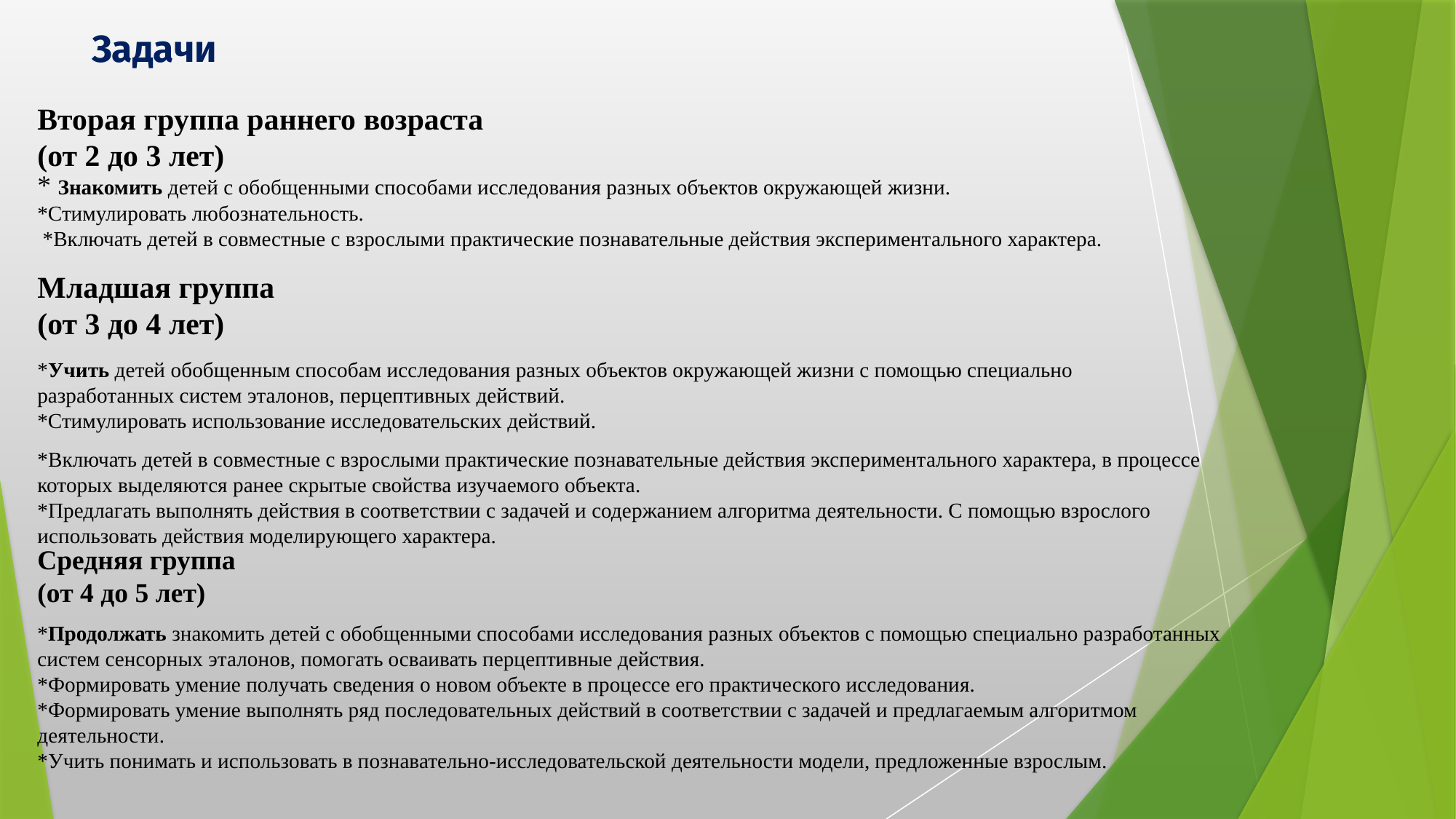

# Задачи
Вторая группа раннего возраста
(от 2 до 3 лет)
* Знакомить детей с обобщенными способами исследования разных объектов окружающей жизни.
*Стимулировать любознательность.
 *Включать детей в совместные с взрослыми практические познавательные действия экспериментального характера.
Младшая группа
(от 3 до 4 лет)
*Учить детей обобщенным способам исследования разных объектов окружающей жизни с помощью специально разработанных систем эталонов, перцептивных действий.
*Стимулировать использование исследовательских действий.
*Включать детей в совместные с взрослыми практические познавательные действия экспериментального характера, в процессе которых выделяются ранее скрытые свойства изучаемого объекта.
*Предлагать выполнять действия в соответствии с задачей и содержанием алгоритма деятельности. С помощью взрослого использовать действия моделирующего характера.
Средняя группа
(от 4 до 5 лет)
*Продолжать знакомить детей с обобщенными способами исследования разных объектов с помощью специально разработанных систем сенсорных эталонов, помогать осваивать перцептивные действия.
*Формировать умение получать сведения о новом объекте в процессе его практического исследования.
*Формировать умение выполнять ряд последовательных действий в соответствии с задачей и предлагаемым алгоритмом деятельности.
*Учить понимать и использовать в познавательно-исследовательской деятельности модели, предложенные взрослым.